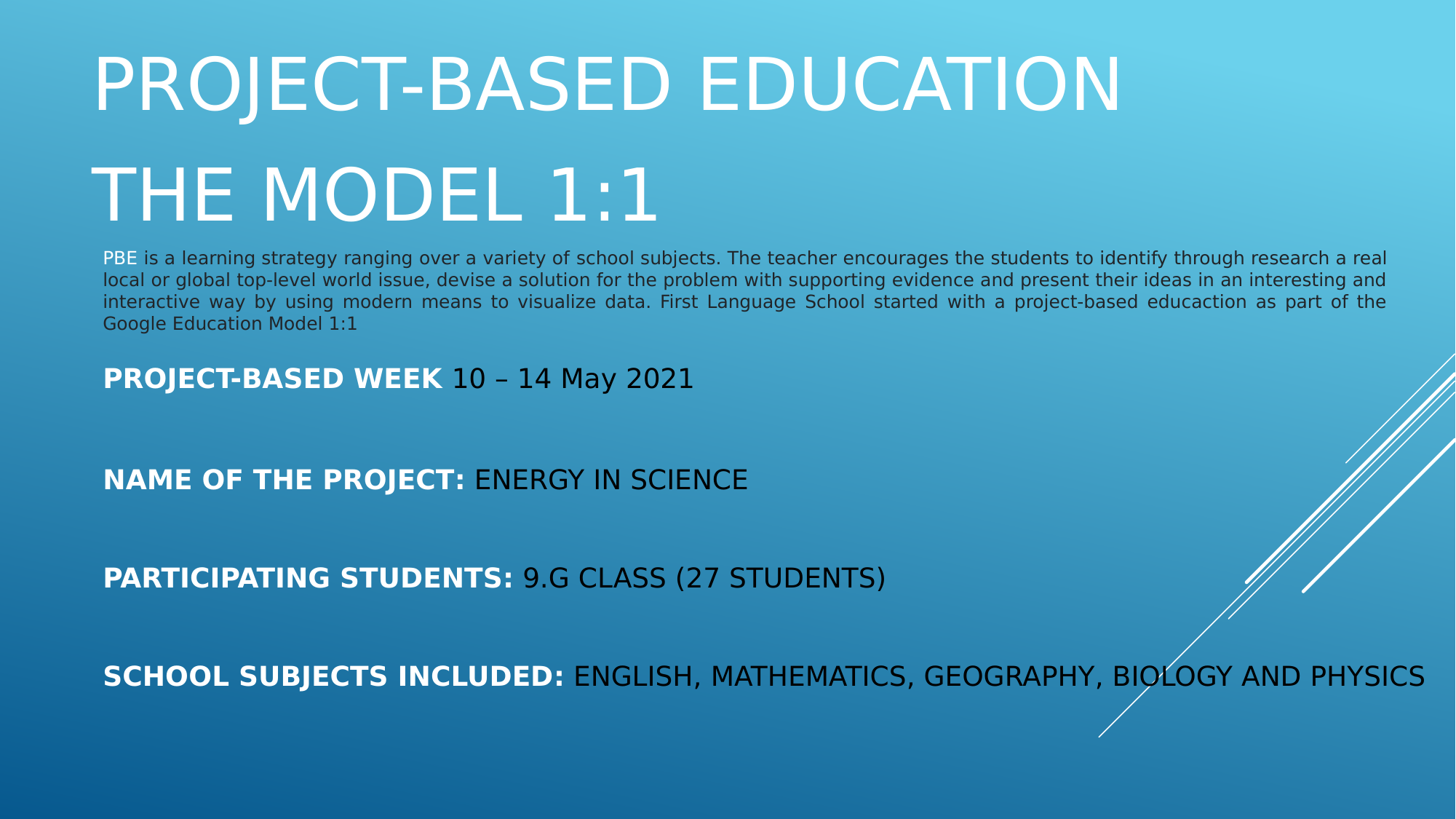

PROJECT-BASED EDUCATION
THE MODEL 1:1
PBE is a learning strategy ranging over a variety of school subjects. The teacher encourages the students to identify through research a real local or global top-level world issue, devise a solution for the problem with supporting evidence and present their ideas in an interesting and interactive way by using modern means to visualize data. First Language School started with a project-based educaction as part of the Google Education Model 1:1
PROJECT-BASED WEEK 10 – 14 May 2021
# Name of the project: Energy in science participating students: 9.g class (27 students) School subjects included: English, mathematics, geography, biology and physics